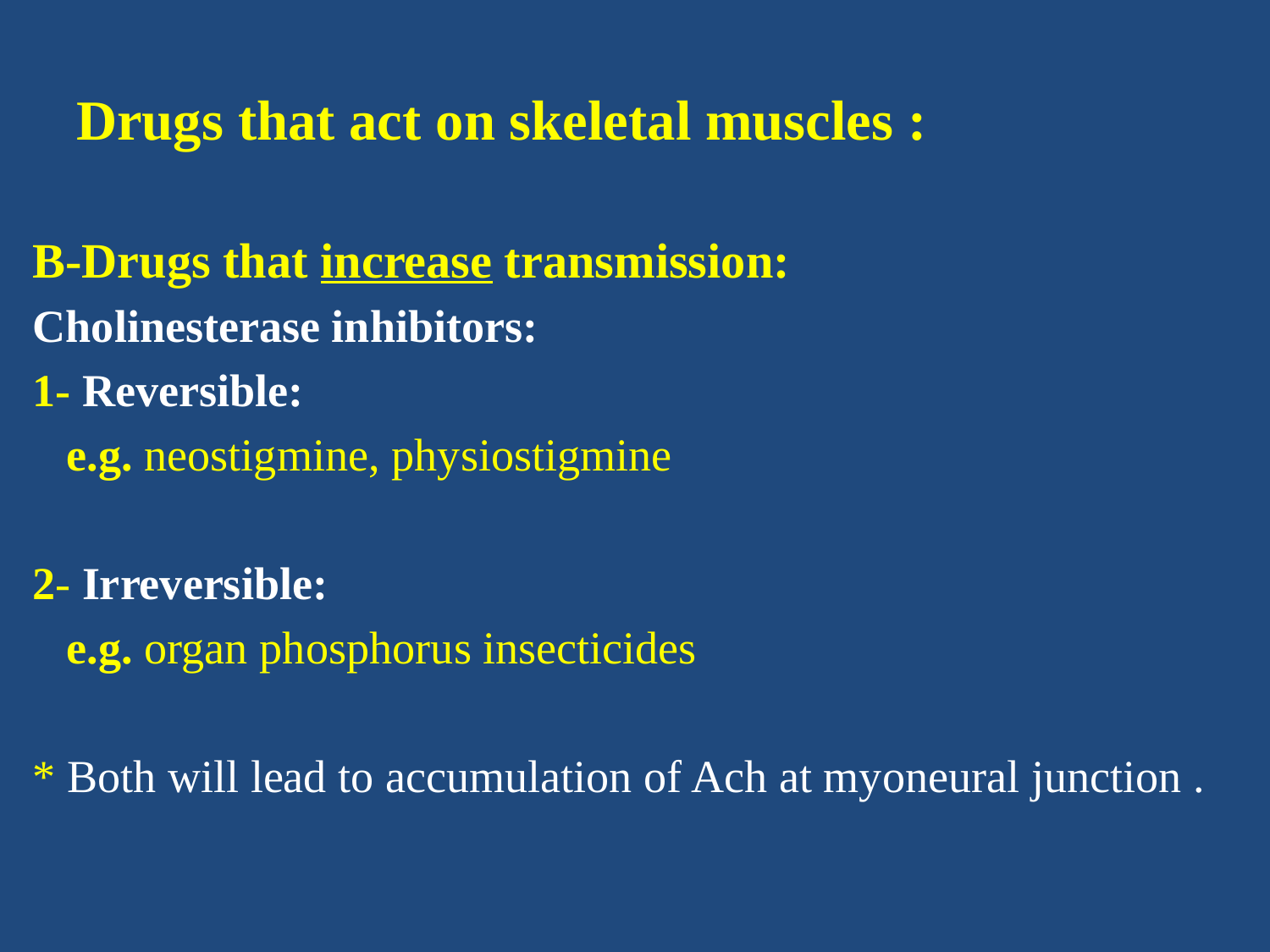

# Drugs that act on skeletal muscles :
B-Drugs that increase transmission:
Cholinesterase inhibitors:
1- Reversible:
   e.g. neostigmine, physiostigmine

2- Irreversible:
   e.g. organ phosphorus insecticides

* Both will lead to accumulation of Ach at myoneural junction .